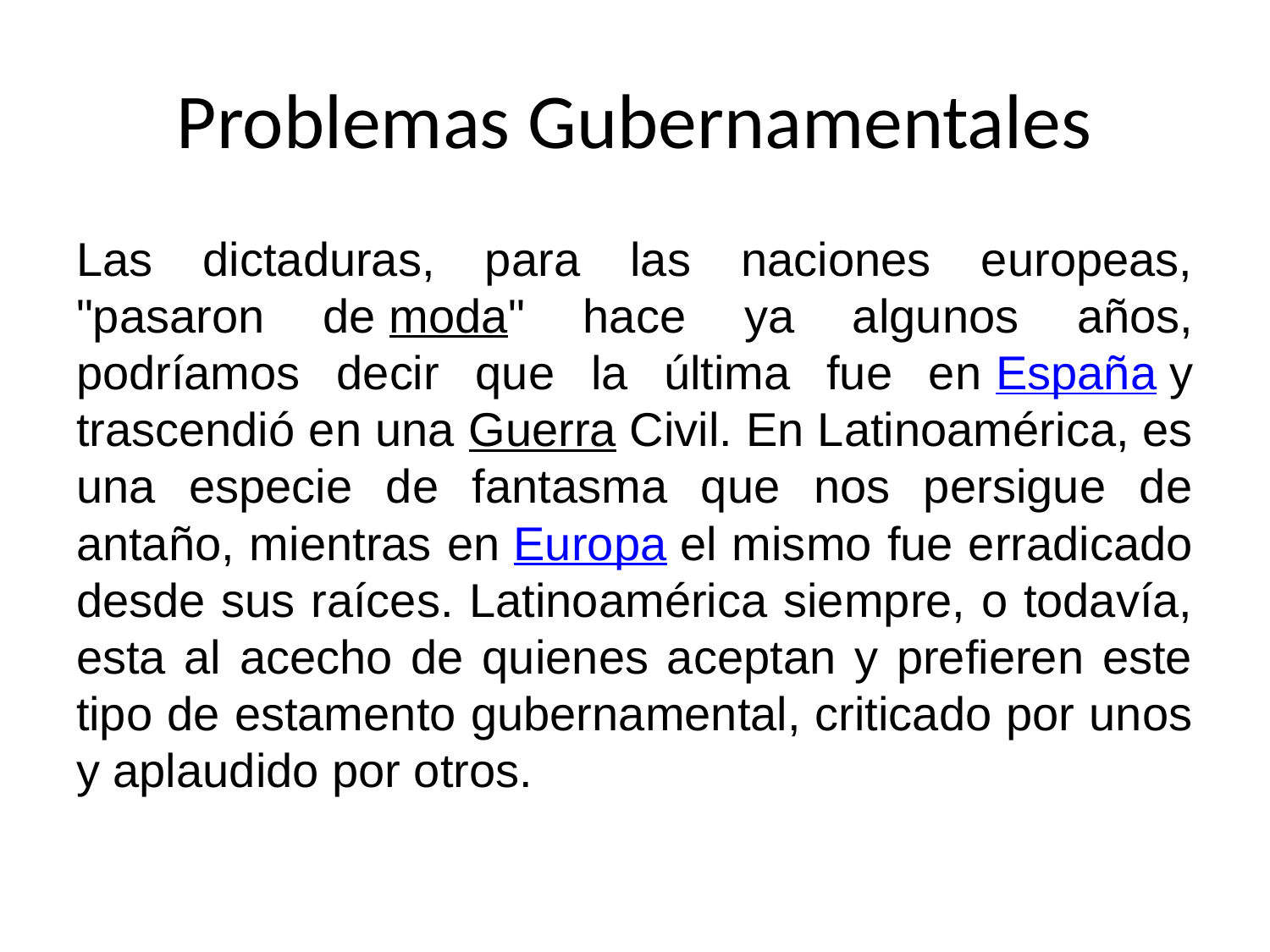

# Problemas Gubernamentales
Las dictaduras, para las naciones europeas, "pasaron de moda" hace ya algunos años, podríamos decir que la última fue en España y trascendió en una Guerra Civil. En Latinoamérica, es una especie de fantasma que nos persigue de antaño, mientras en Europa el mismo fue erradicado desde sus raíces. Latinoamérica siempre, o todavía, esta al acecho de quienes aceptan y prefieren este tipo de estamento gubernamental, criticado por unos y aplaudido por otros.